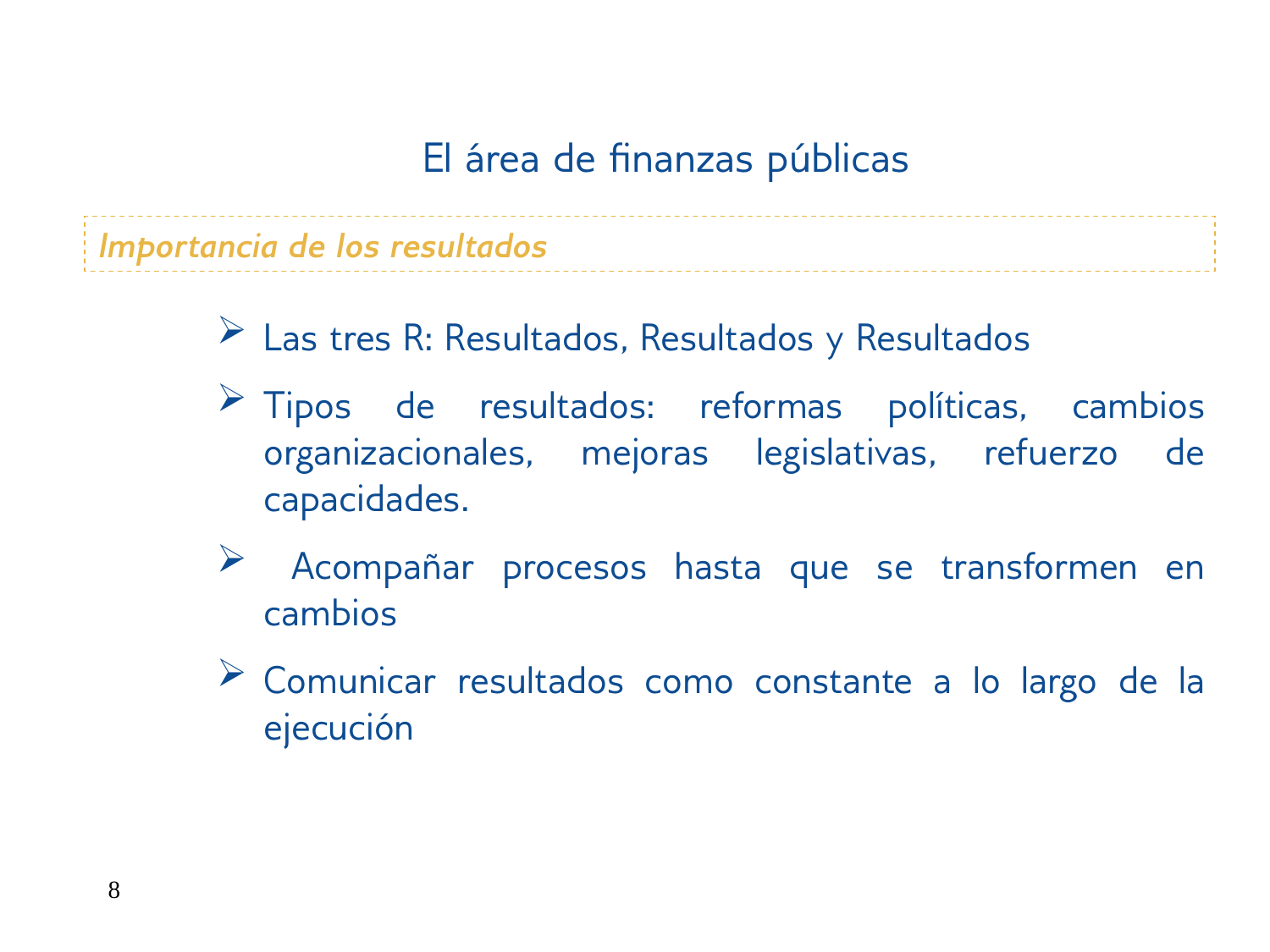

El área de finanzas públicas
Importancia de los resultados
Las tres R: Resultados, Resultados y Resultados
Tipos de resultados: reformas políticas, cambios organizacionales, mejoras legislativas, refuerzo de capacidades.
 Acompañar procesos hasta que se transformen en cambios
Comunicar resultados como constante a lo largo de la ejecución
8